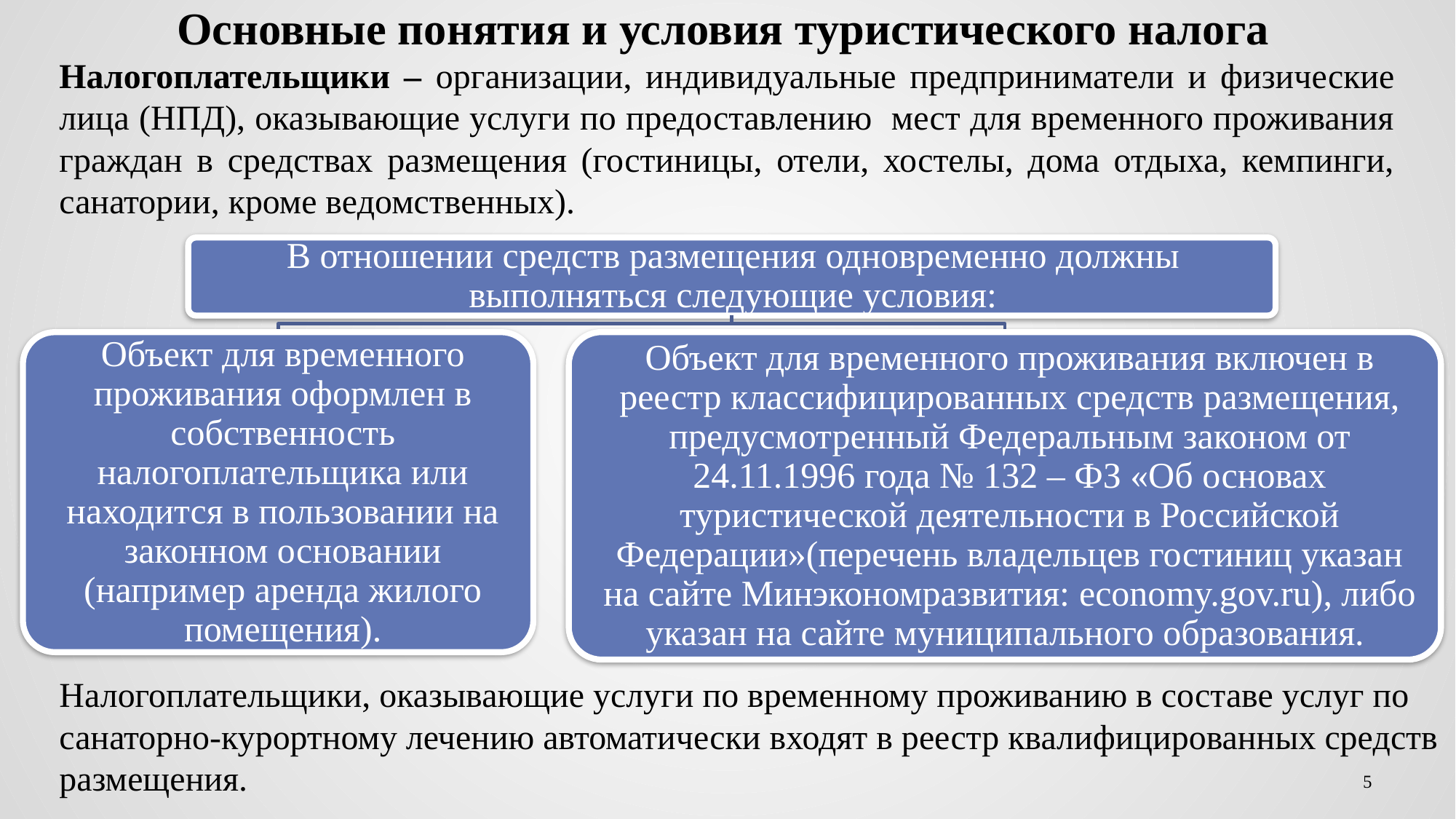

Налогоплательщики – организации, индивидуальные предприниматели и физические лица (НПД), оказывающие услуги по предоставлению  мест для временного проживания граждан в средствах размещения (гостиницы, отели, хостелы, дома отдыха, кемпинги, санатории, кроме ведомственных).
# Основные понятия и условия туристического налога
В отношении средств размещения одновременно должны выполняться следующие условия:
Объект для временного проживания оформлен в собственность налогоплательщика или находится в пользовании на законном основании (например аренда жилого помещения).
Объект для временного проживания включен в реестр классифицированных средств размещения, предусмотренный Федеральным законом от 24.11.1996 года № 132 – ФЗ «Об основах туристической деятельности в Российской Федерации»(перечень владельцев гостиниц указан на сайте Минэкономразвития: economy.gov.ru), либо указан на сайте муниципального образования.
Налогоплательщики, оказывающие услуги по временному проживанию в составе услуг по санаторно-курортному лечению автоматически входят в реестр квалифицированных средств размещения.
5